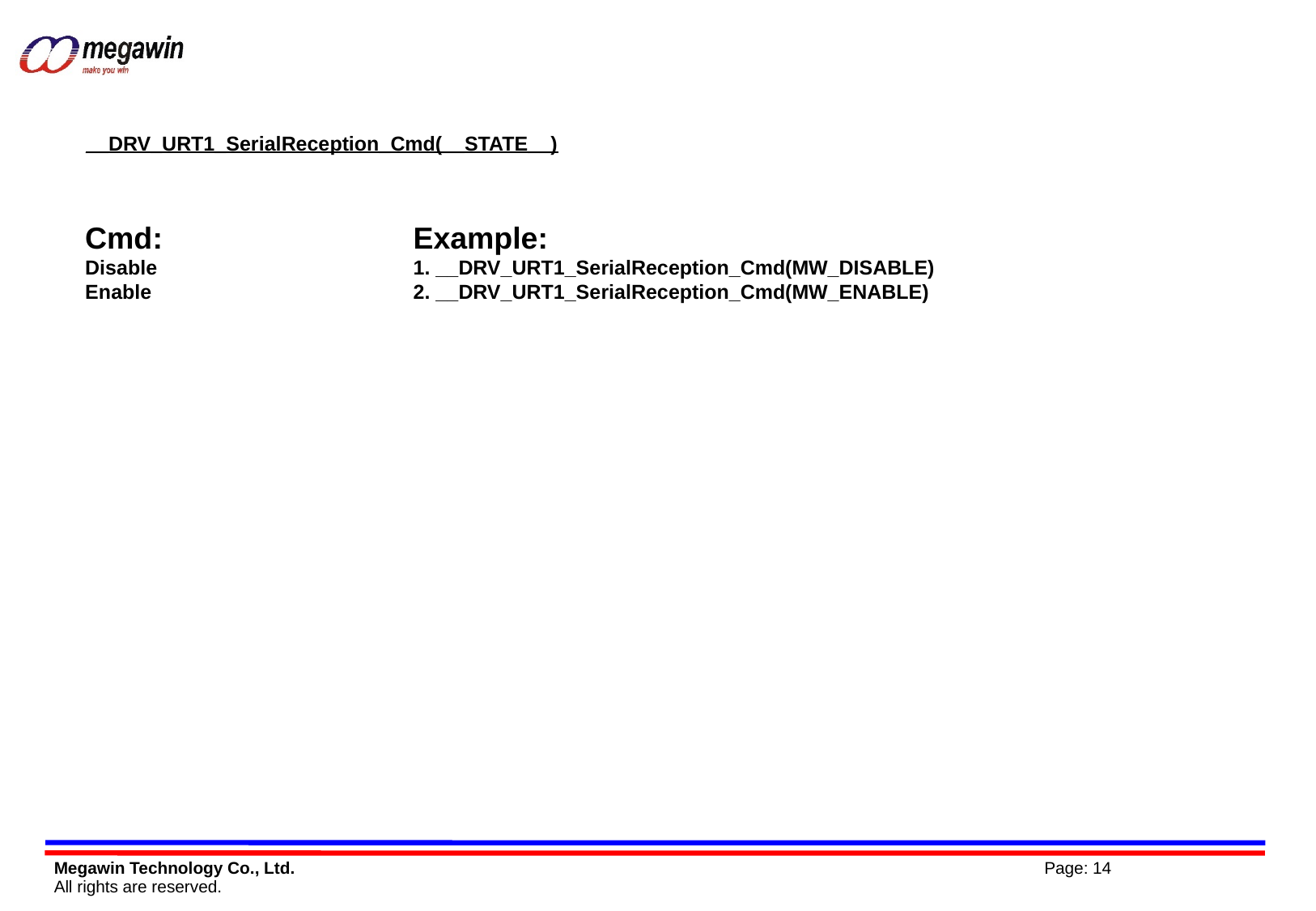

__DRV_URT1_SerialReception_Cmd(__STATE__)
Example:
1. __DRV_URT1_SerialReception_Cmd(MW_DISABLE)
2. __DRV_URT1_SerialReception_Cmd(MW_ENABLE)
Cmd:
Disable
Enable